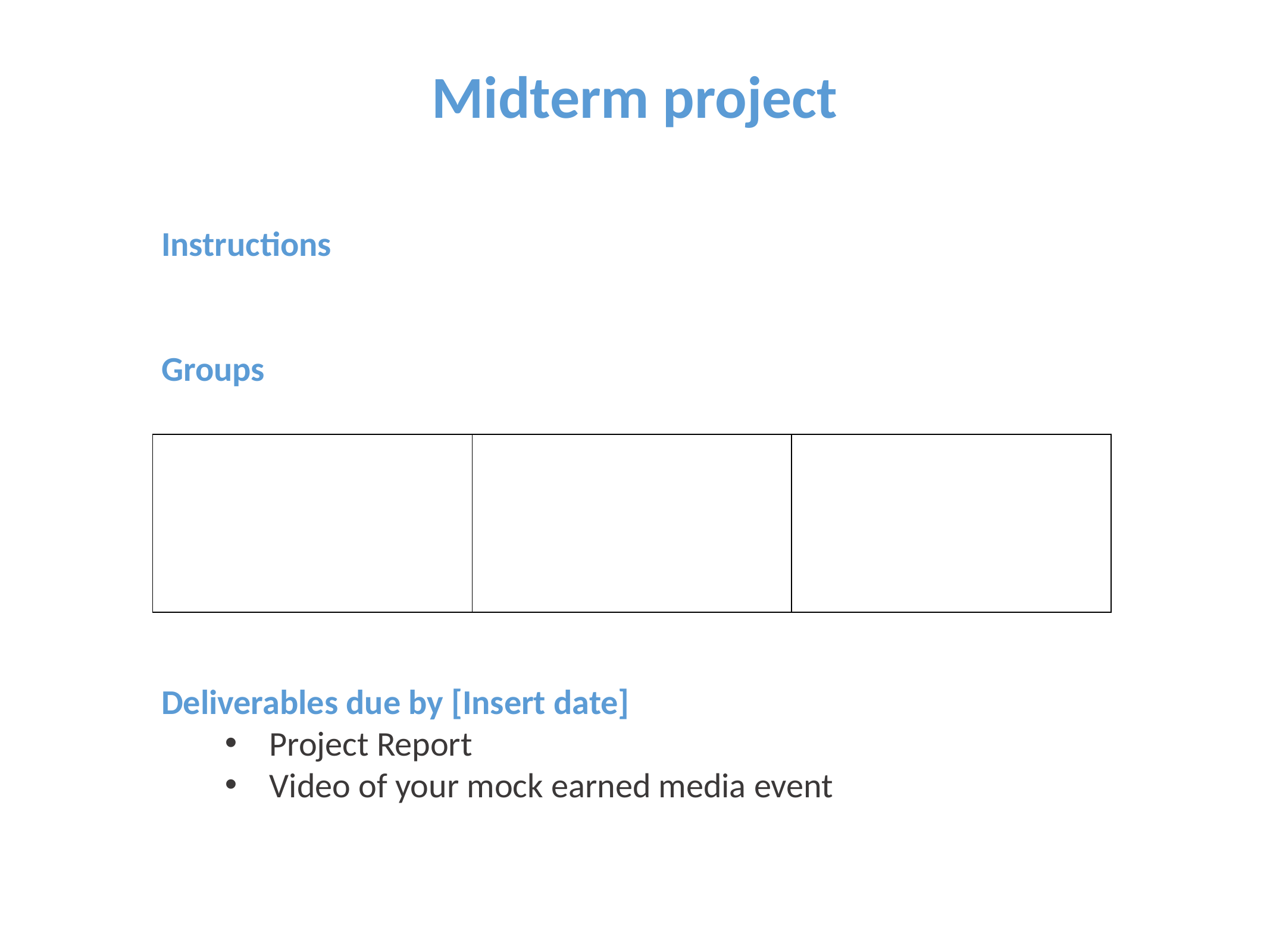

Midterm project
Instructions

Groups

Deliverables due by [Insert date]
Project Report
Video of your mock earned media event

|  |  |  |
| --- | --- | --- |